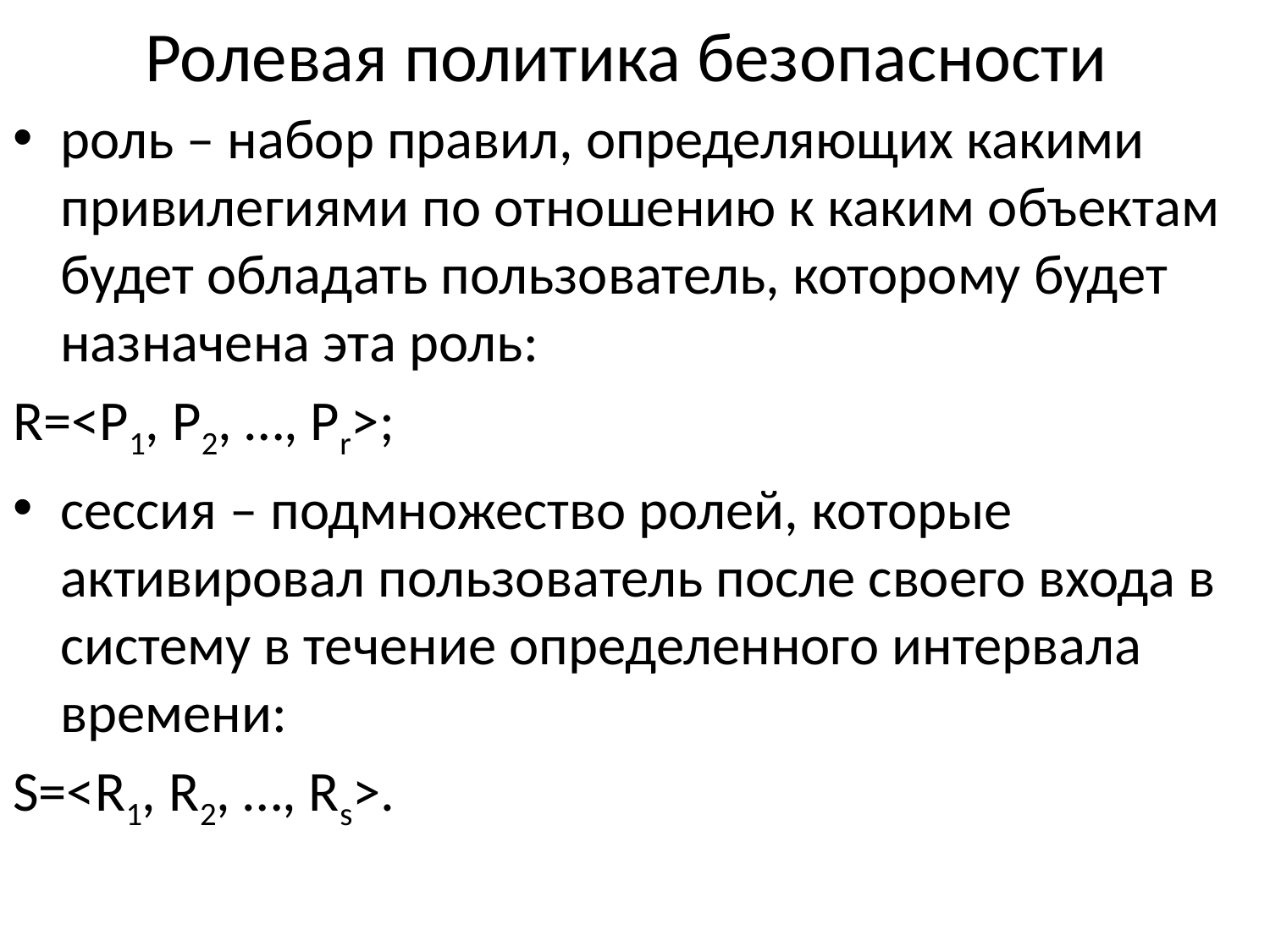

# Ролевая политика безопасности
роль – набор правил, определяющих какими привилегиями по отношению к каким объектам будет обладать пользователь, которому будет назначена эта роль:
R=<P1, P2, …, Pr>;
сессия – подмножество ролей, которые активировал пользователь после своего входа в систему в течение определенного интервала времени:
S=<R1, R2, …, Rs>.